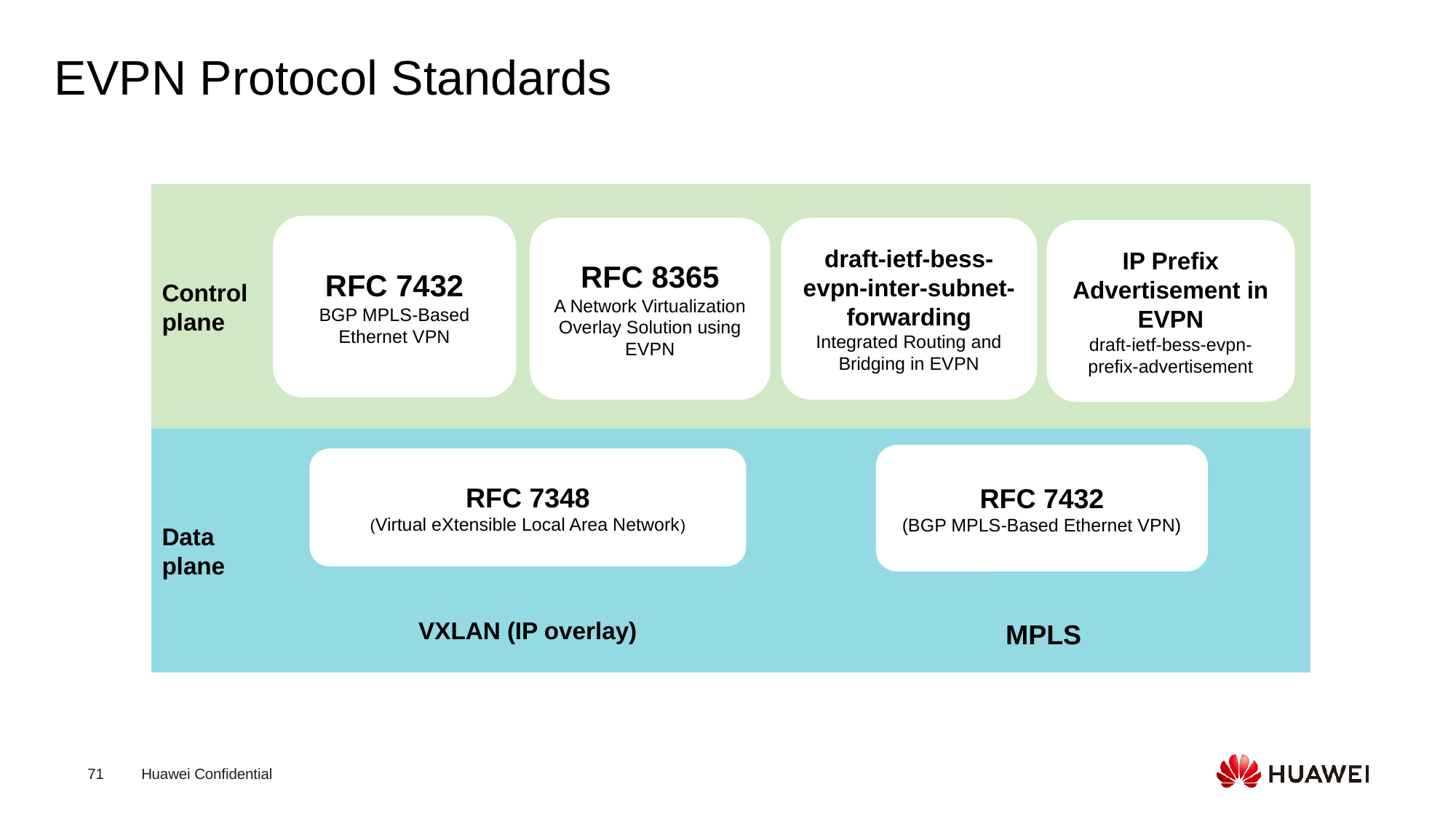

# EVPN Protocol Standards
Control
plane
RFC 7432
BGP MPLS-Based Ethernet VPN
RFC 8365
A Network Virtualization Overlay Solution using EVPN
draft-ietf-bess-evpn-inter-subnet-forwarding
Integrated Routing and Bridging in EVPN
IP Prefix Advertisement in EVPN
draft-ietf-bess-evpn-prefix-advertisement
Data
plane
RFC 7432
(BGP MPLS-Based Ethernet VPN)
RFC 7348
(Virtual eXtensible Local Area Network)
VXLAN (IP overlay)
MPLS